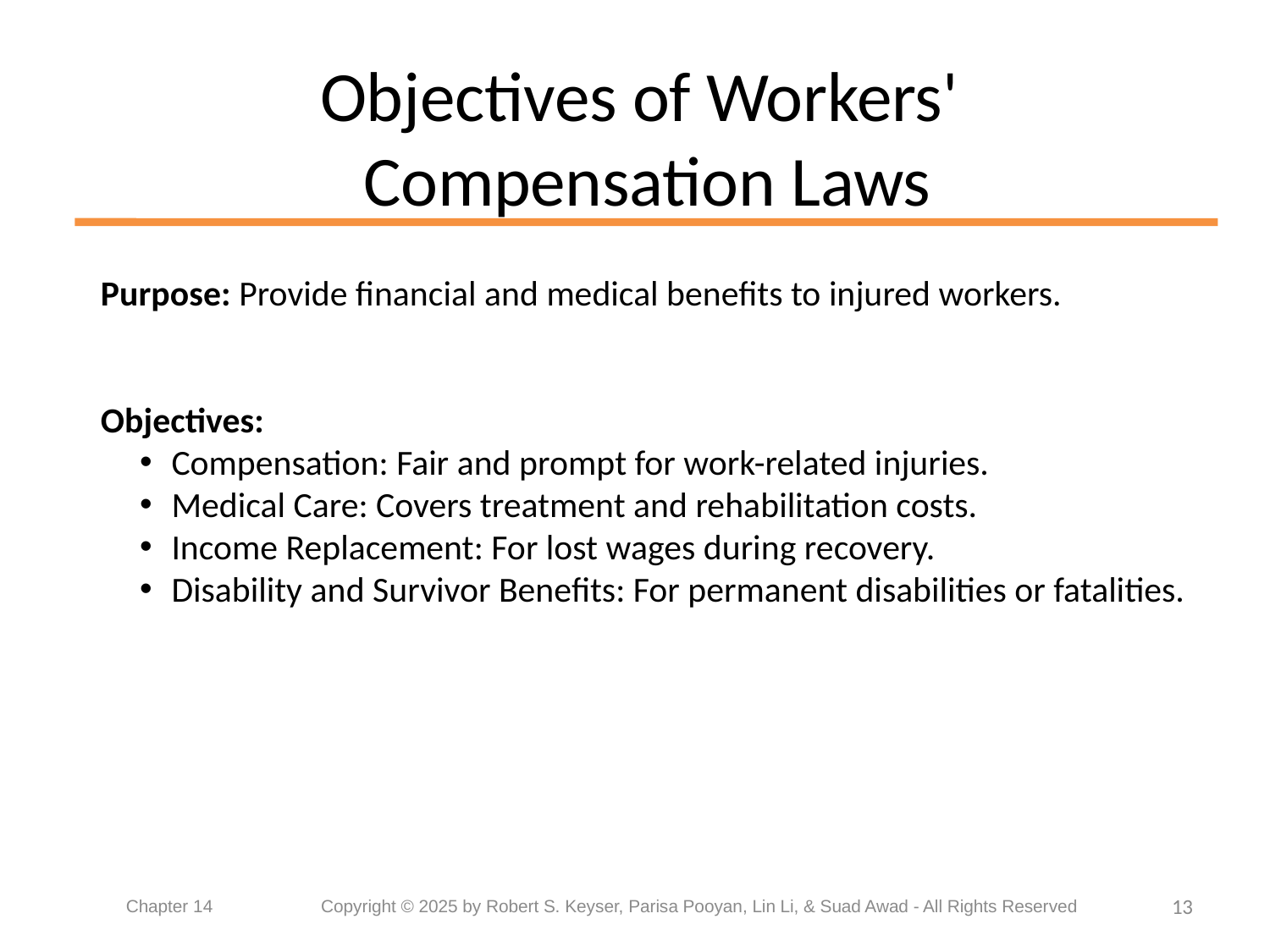

# Objectives of Workers' Compensation Laws

Purpose: Provide financial and medical benefits to injured workers.

Objectives:
Compensation: Fair and prompt for work-related injuries.
Medical Care: Covers treatment and rehabilitation costs.
Income Replacement: For lost wages during recovery.
Disability and Survivor Benefits: For permanent disabilities or fatalities.
13
Chapter 14	              Copyright © 2025 by Robert S. Keyser, Parisa Pooyan, Lin Li, & Suad Awad - All Rights Reserved